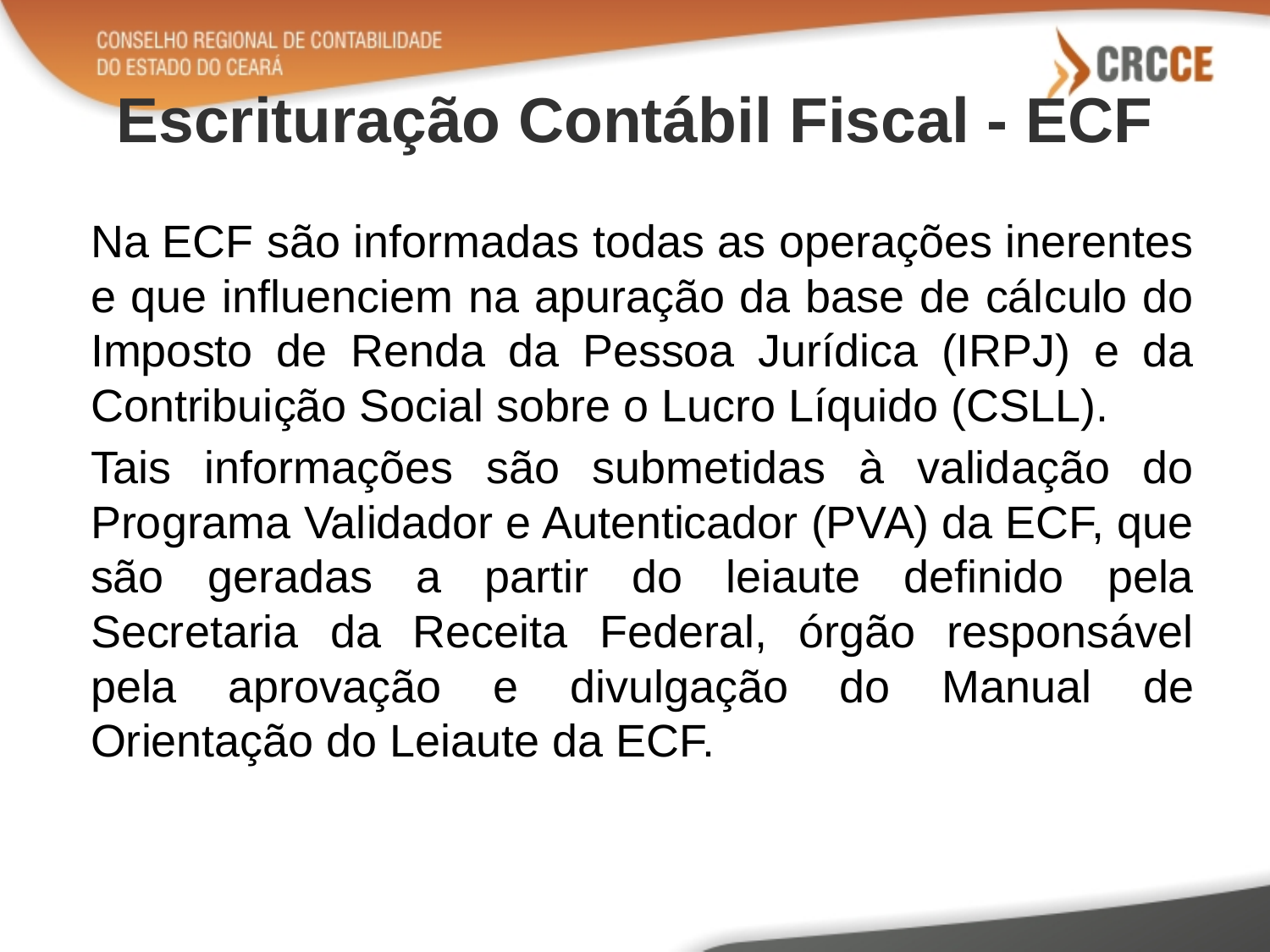

# Escrituração Contábil Fiscal - ECF
Na ECF são informadas todas as operações inerentes e que influenciem na apuração da base de cálculo do Imposto de Renda da Pessoa Jurídica (IRPJ) e da Contribuição Social sobre o Lucro Líquido (CSLL).
Tais informações são submetidas à validação do Programa Validador e Autenticador (PVA) da ECF, que são geradas a partir do leiaute definido pela Secretaria da Receita Federal, órgão responsável pela aprovação e divulgação do Manual de Orientação do Leiaute da ECF.